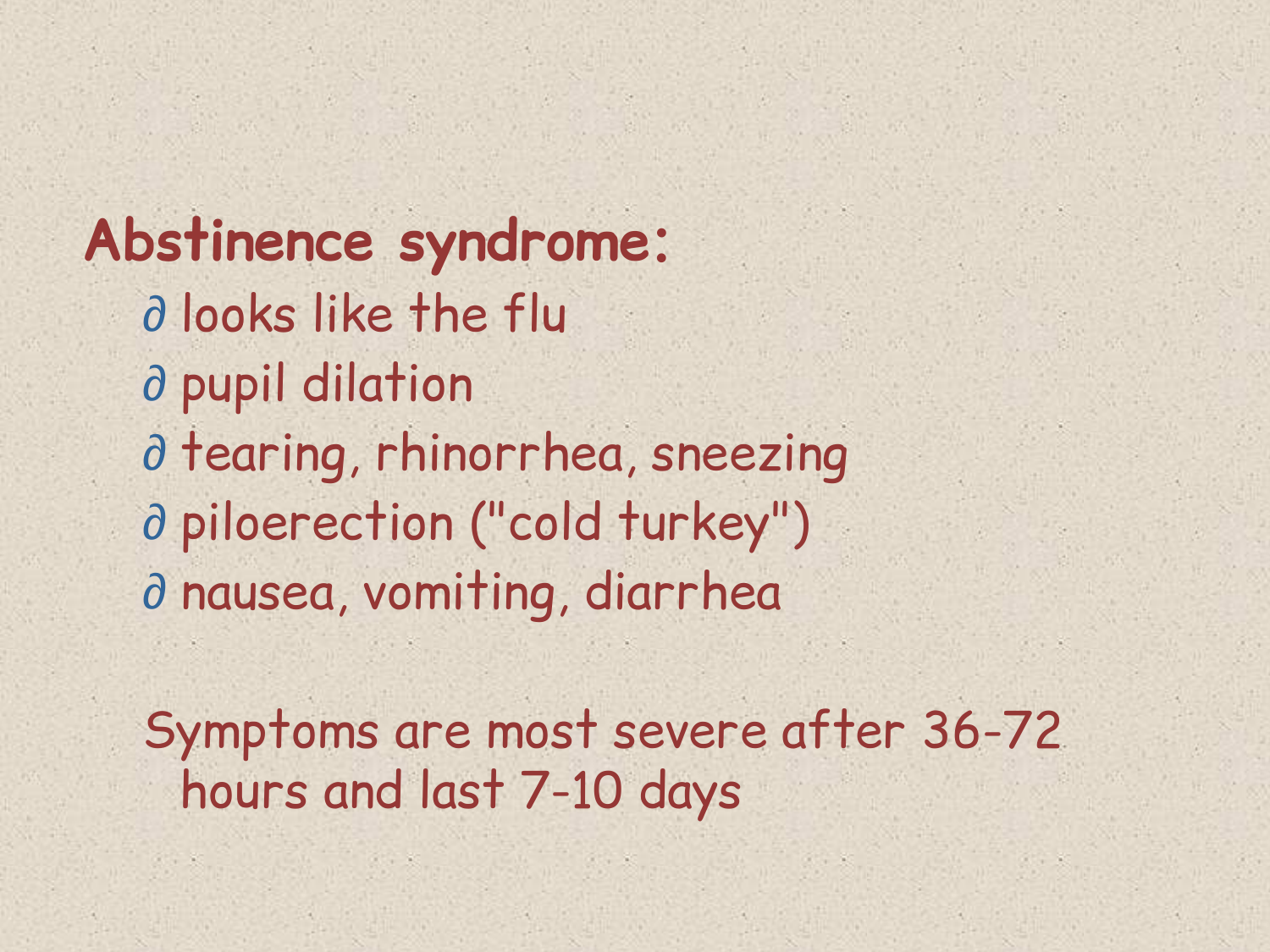

Abstinence syndrome:
∂ looks like the flu
∂ pupil dilation
∂ tearing, rhinorrhea, sneezing
∂ piloerection ("cold turkey")
∂ nausea, vomiting, diarrhea

Symptoms are most severe after 36-72 hours and last 7-10 days